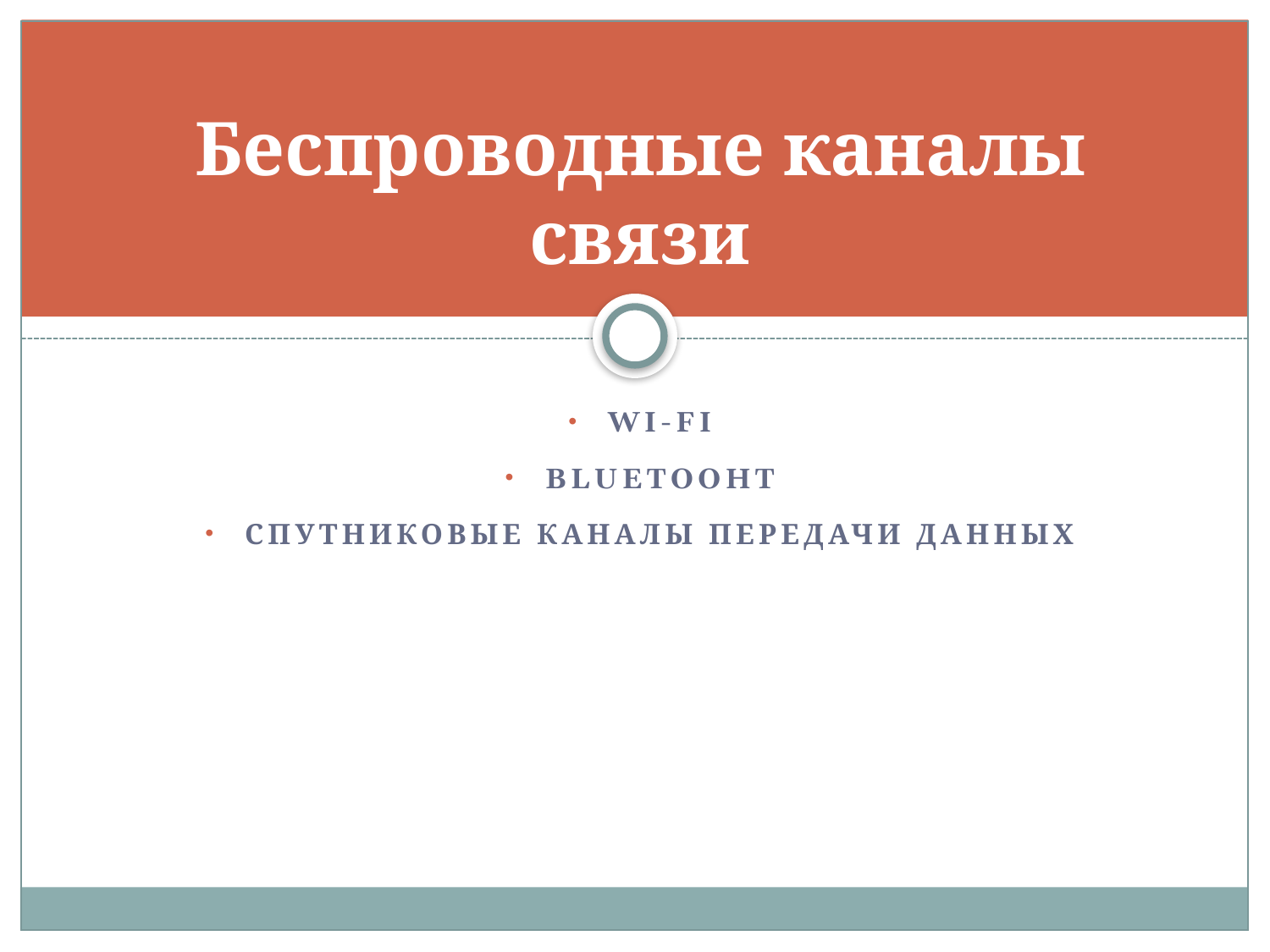

# Беспроводные каналы связи
Wi-Fi
Bluetooht
Спутниковые каналы передачи данных